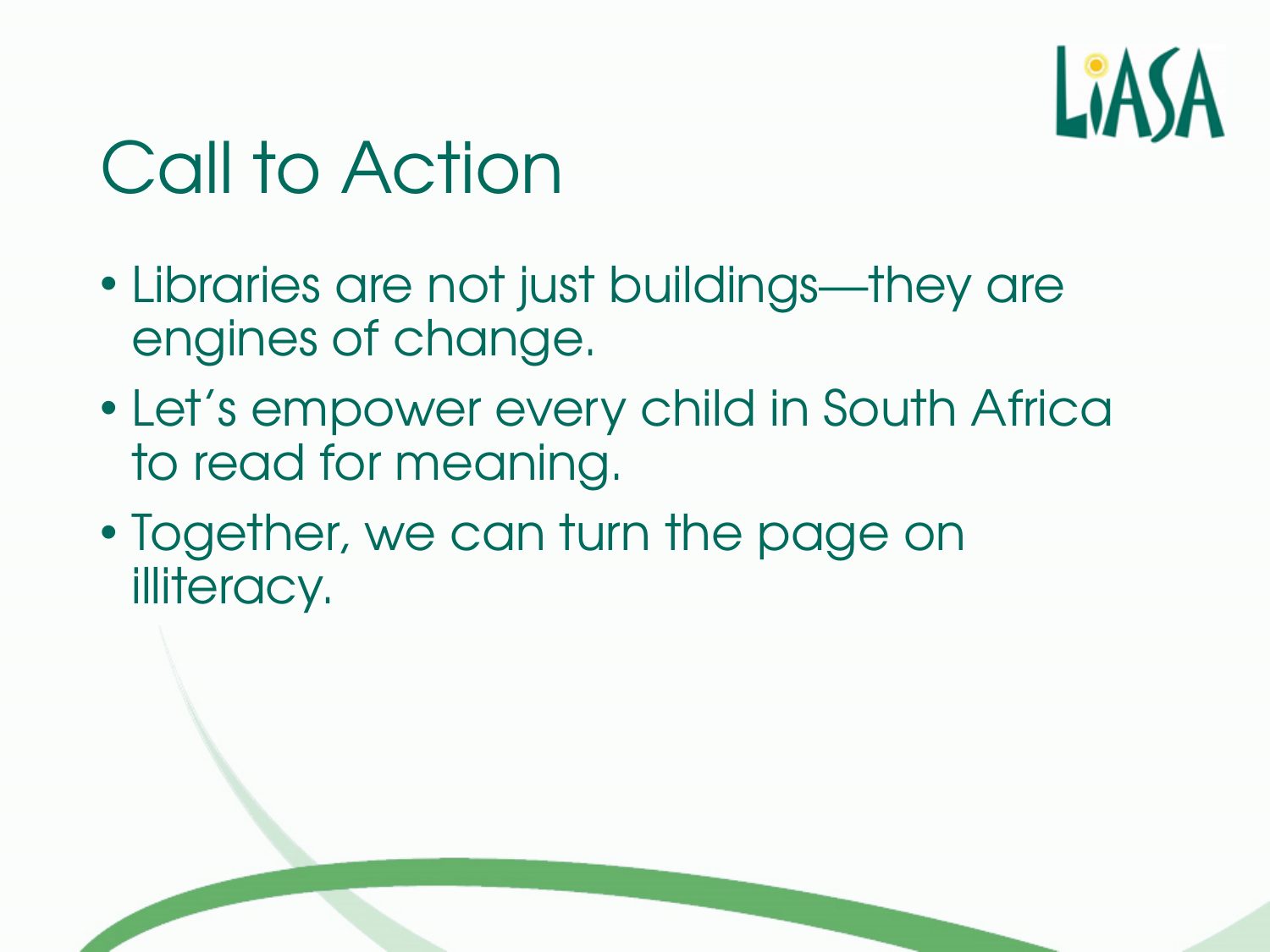

# Call to Action
Libraries are not just buildings—they are engines of change.
Let’s empower every child in South Africa to read for meaning.
Together, we can turn the page on illiteracy.